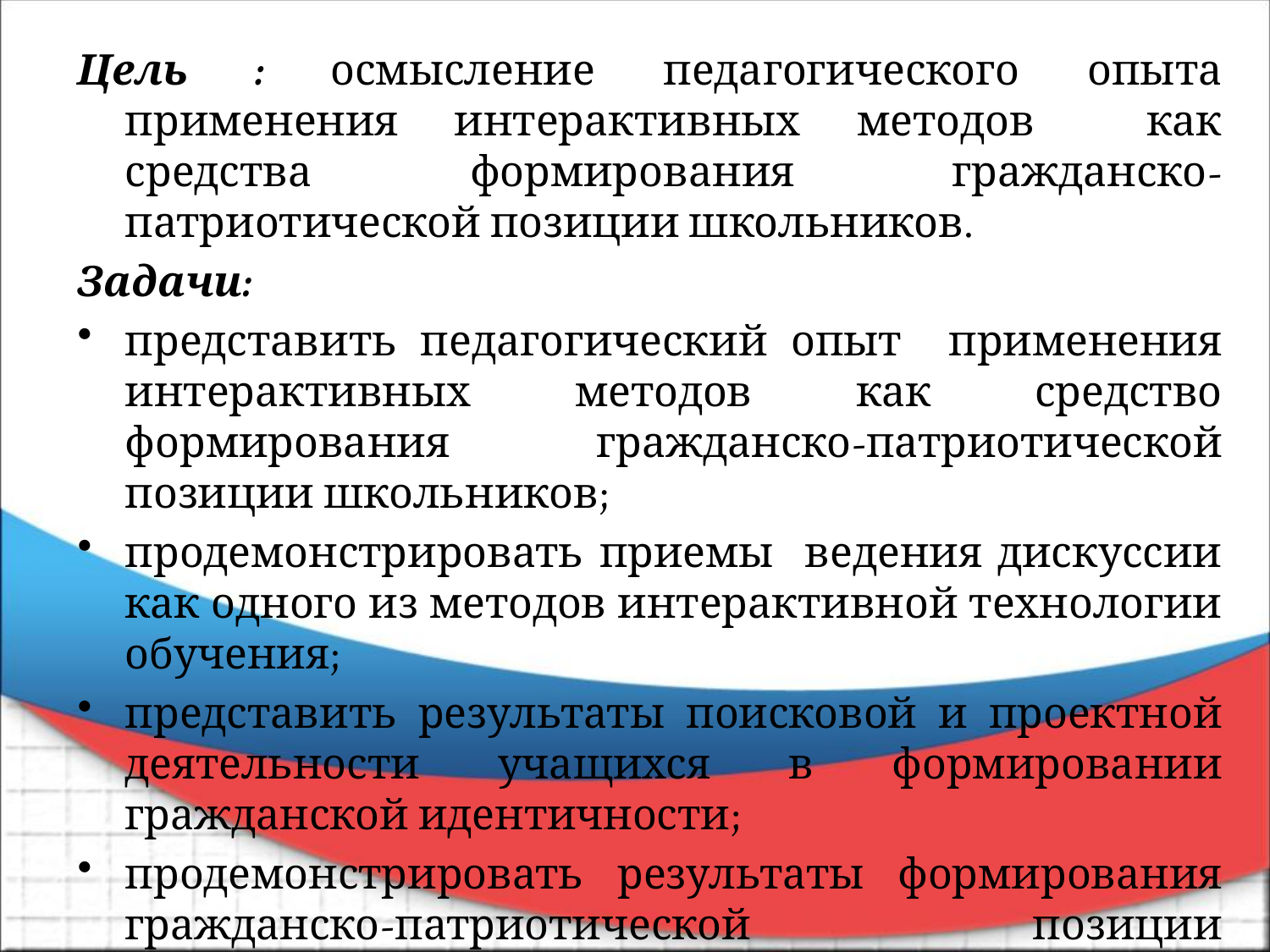

Цель : осмысление педагогического опыта применения интерактивных методов  как средства формирования гражданско-патриотической позиции школьников.
Задачи:
представить педагогический опыт  применения интерактивных методов как средство формирования гражданско-патриотической позиции школьников;
продемонстрировать приемы  ведения дискуссии как одного из методов интерактивной технологии обучения;
представить результаты поисковой и проектной деятельности учащихся в формировании гражданской идентичности;
продемонстрировать результаты формирования гражданско-патриотической позиции школьников.